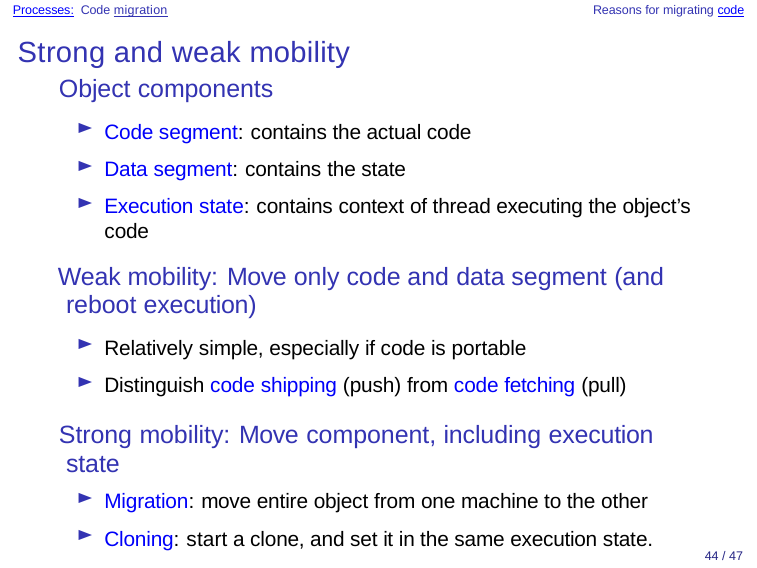

Processes: Code migration	Reasons for migrating code
# Strong and weak mobility
Object components
Code segment: contains the actual code
Data segment: contains the state
Execution state: contains context of thread executing the object’s  code
Weak mobility: Move only code and data segment (and  reboot execution)
Relatively simple, especially if code is portable
Distinguish code shipping (push) from code fetching (pull)
Strong mobility: Move component, including execution  state
Migration: move entire object from one machine to the other
Cloning: start a clone, and set it in the same execution state.
44 / 47